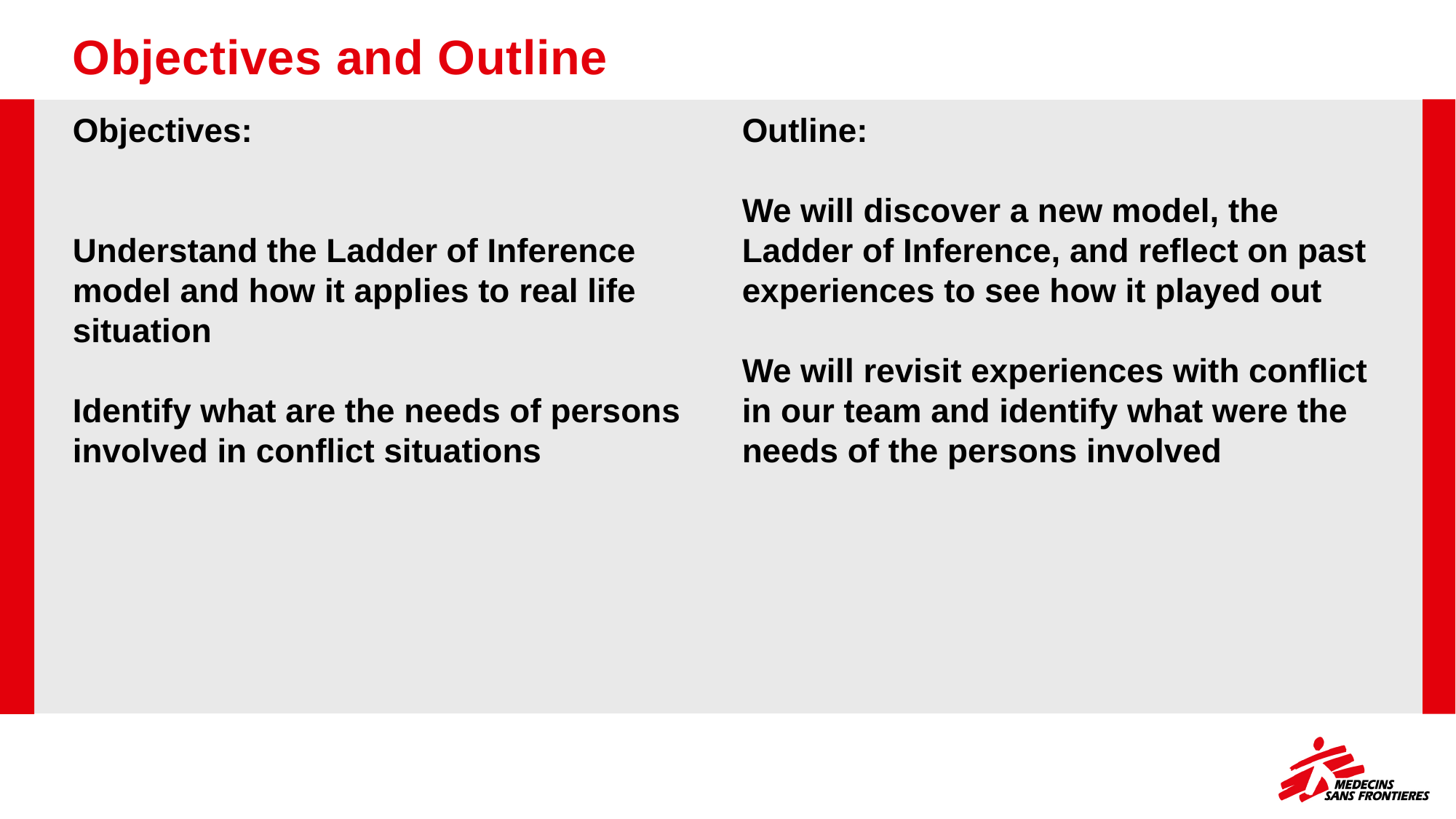

# Objectives and Outline
Objectives:

Understand the Ladder of Inference model and how it applies to real life situation

Identify what are the needs of persons involved in conflict situations

Outline:

We will discover a new model, the Ladder of Inference, and reflect on past experiences to see how it played out

We will revisit experiences with conflict in our team and identify what were the needs of the persons involved